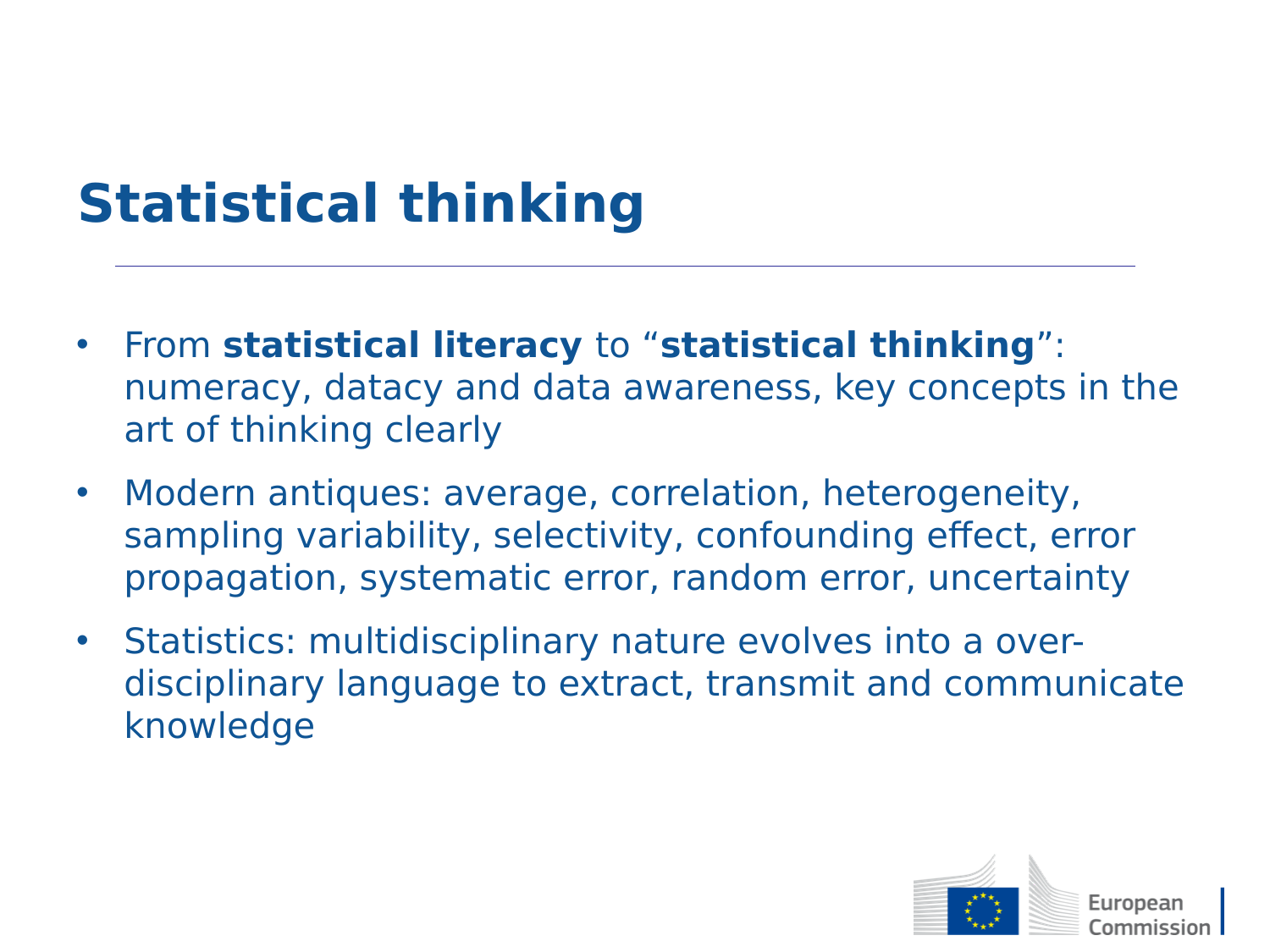

# Statistical thinking
From statistical literacy to “statistical thinking”: numeracy, datacy and data awareness, key concepts in the art of thinking clearly
Modern antiques: average, correlation, heterogeneity, sampling variability, selectivity, confounding effect, error propagation, systematic error, random error, uncertainty
Statistics: multidisciplinary nature evolves into a over-disciplinary language to extract, transmit and communicate knowledge